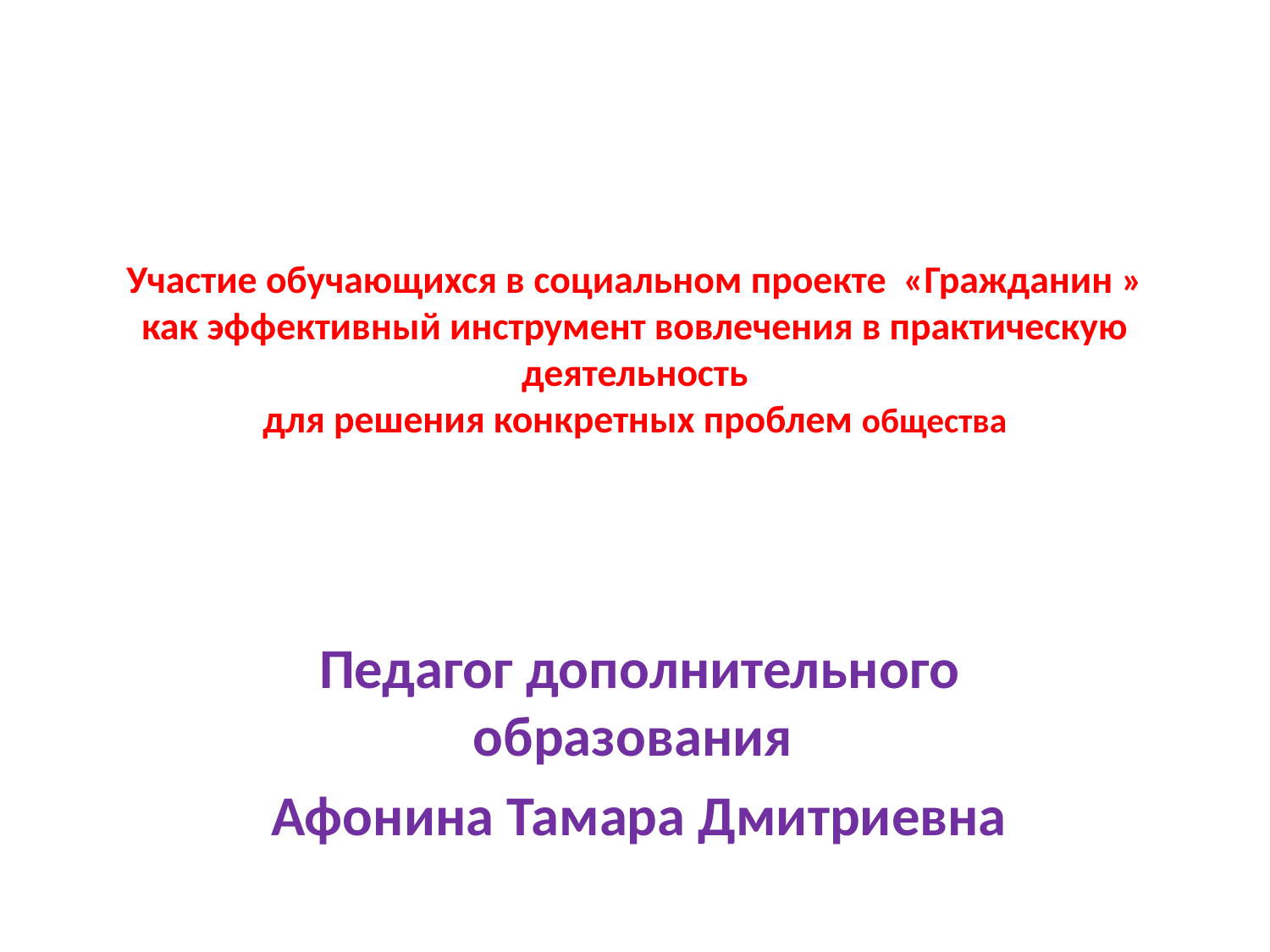

# Участие обучающихся в социальном проекте  «Гражданин » как эффективный инструмент вовлечения в практическую деятельность для решения конкретных проблем общества
Педагог дополнительного образования
Афонина Тамара Дмитриевна